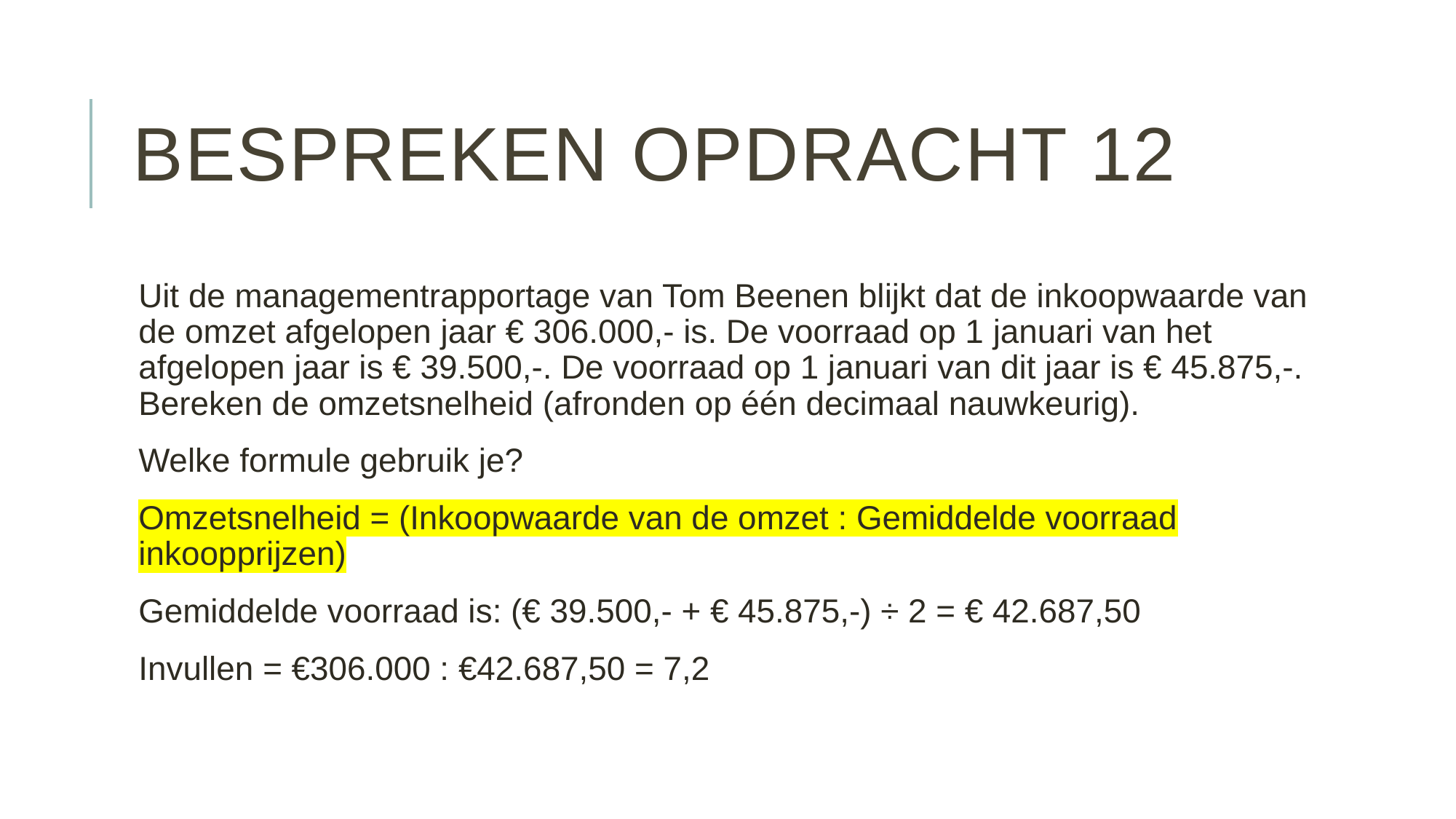

# Bespreken opdracht 12
Uit de managementrapportage van Tom Beenen blijkt dat de inkoopwaarde van de omzet afgelopen jaar € 306.000,- is. De voorraad op 1 januari van het afgelopen jaar is € 39.500,-. De voorraad op 1 januari van dit jaar is € 45.875,-. Bereken de omzetsnelheid (afronden op één decimaal nauwkeurig).
Welke formule gebruik je?
Omzetsnelheid = (Inkoopwaarde van de omzet : Gemiddelde voorraad inkoopprijzen)
Gemiddelde voorraad is: (€ 39.500,- + € 45.875,-) ÷ 2 = € 42.687,50
Invullen = €306.000 : €42.687,50 = 7,2